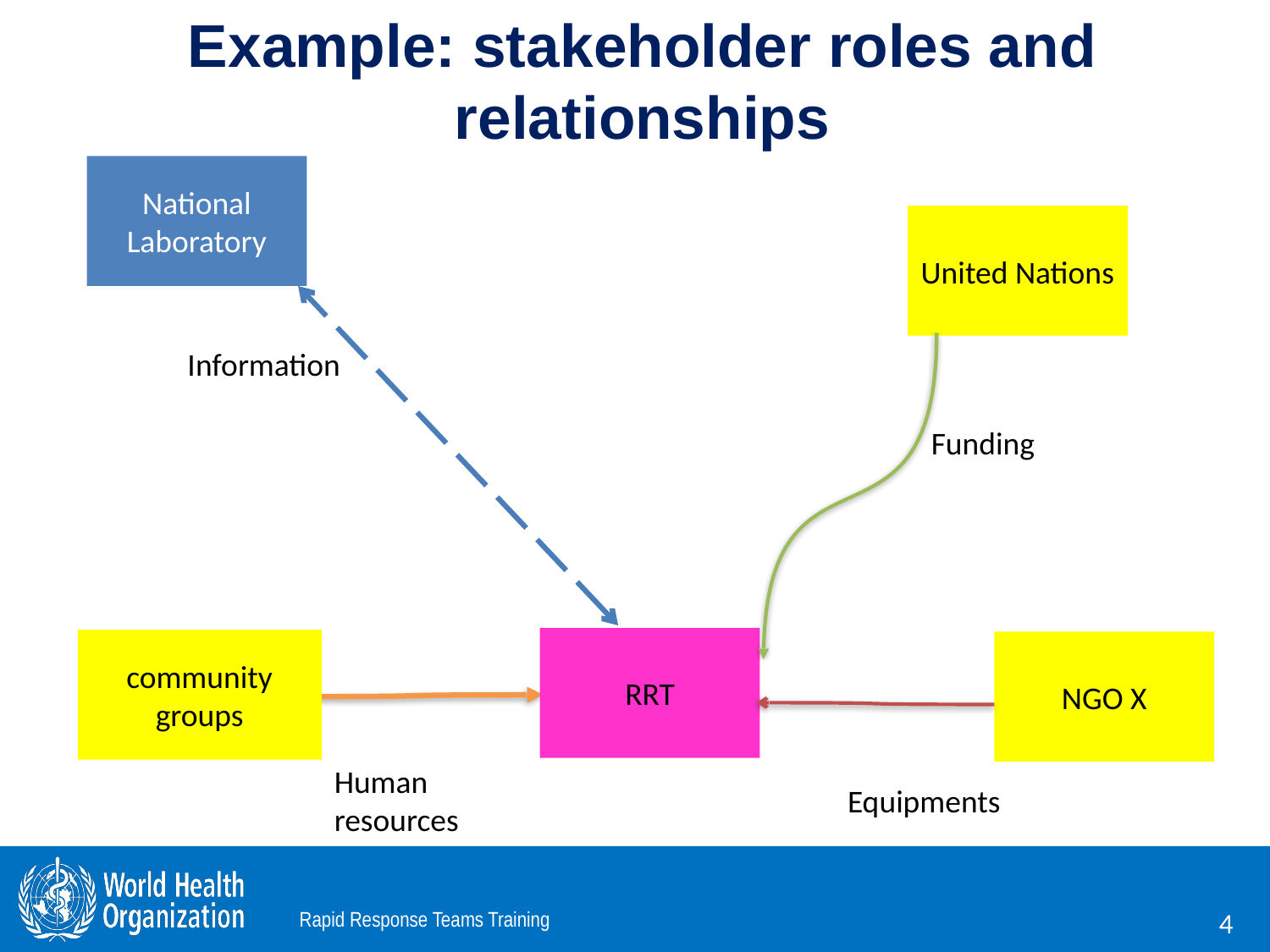

# Example: stakeholder roles and relationships
National Laboratory
United Nations
Information
Funding
RRT
community groups
NGO X
Human resources
Equipments